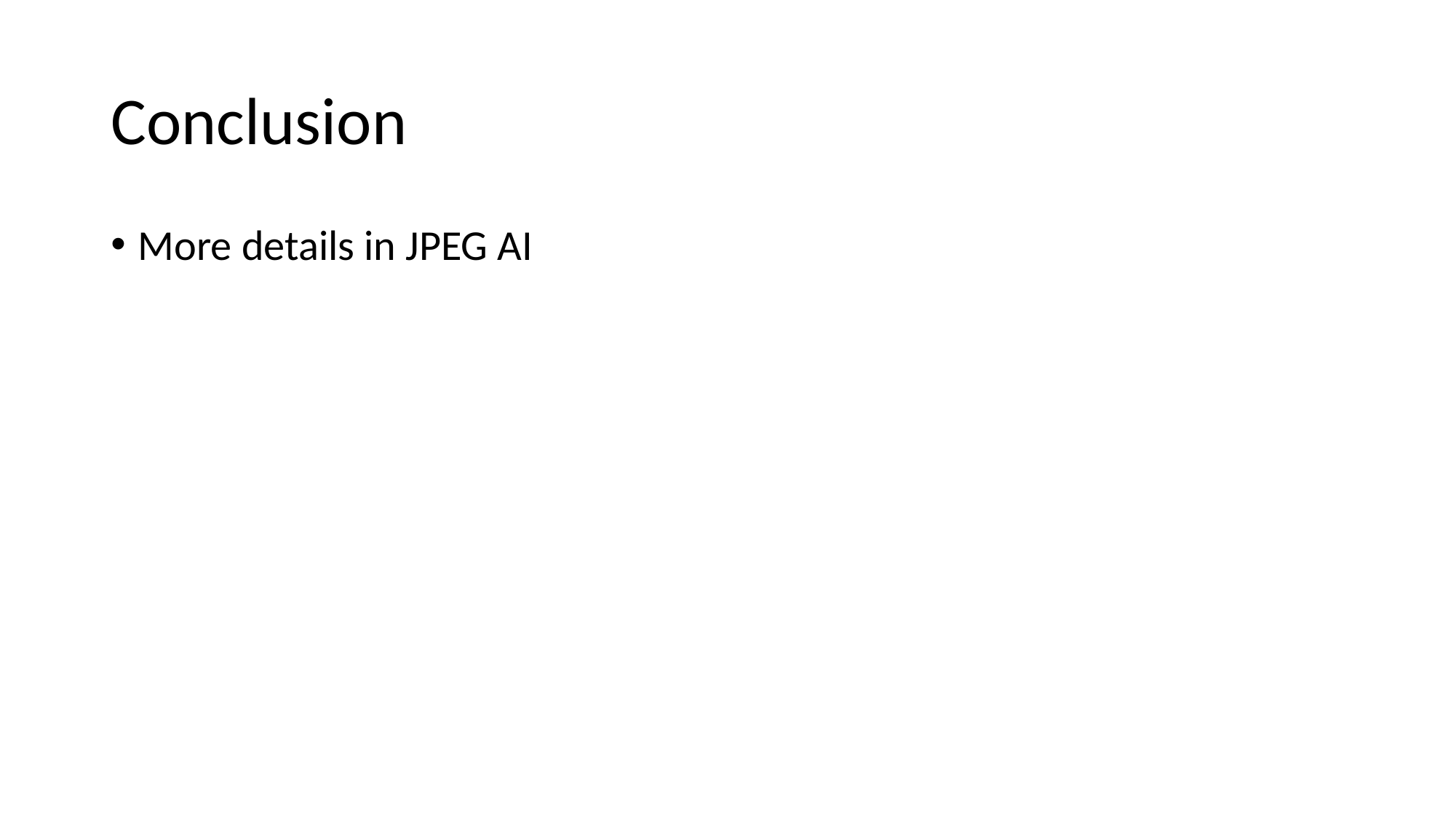

# Conclusion
More details in JPEG AI